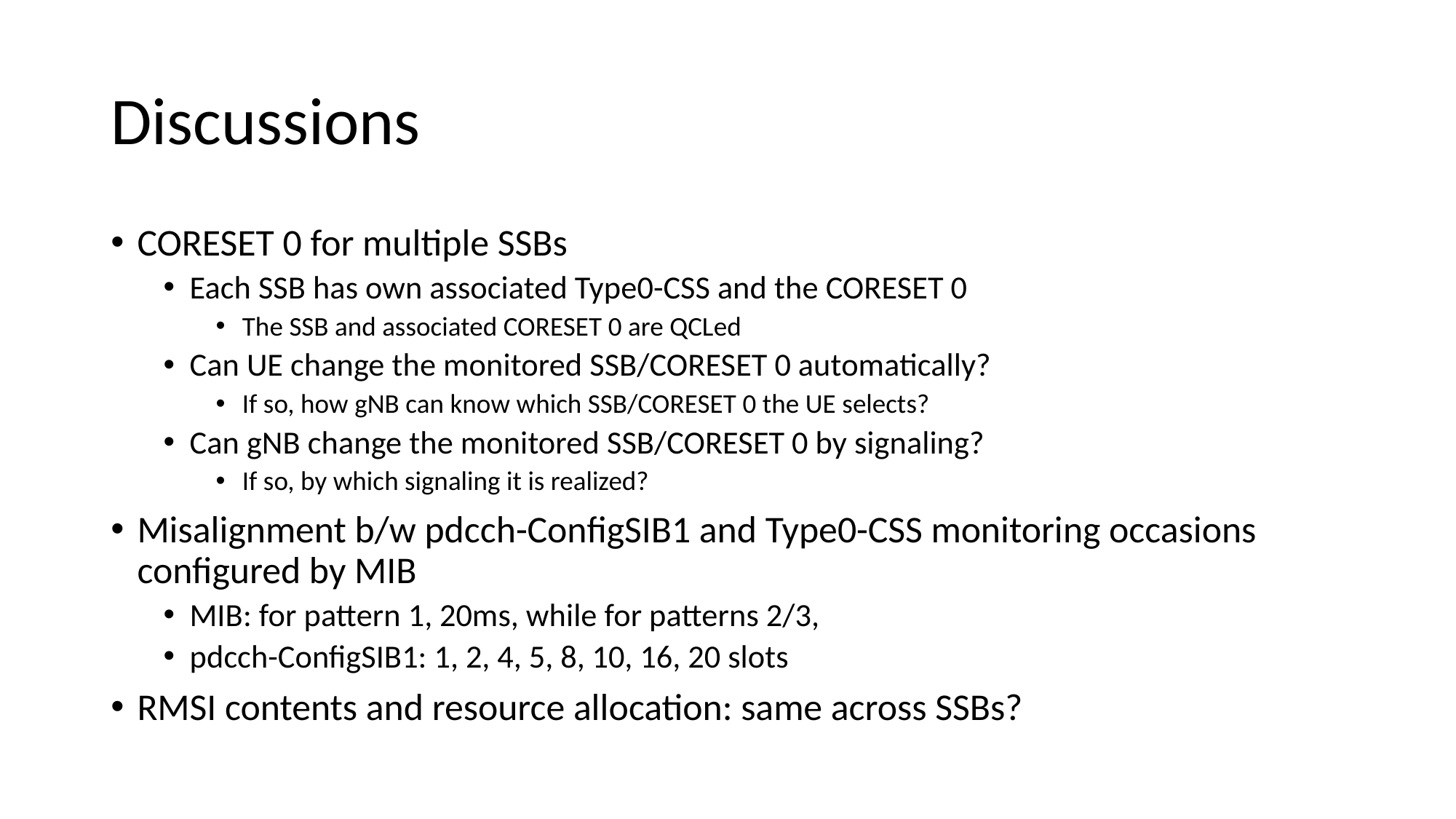

# Discussions
CORESET 0 for multiple SSBs
Each SSB has own associated Type0-CSS and the CORESET 0
The SSB and associated CORESET 0 are QCLed
Can UE change the monitored SSB/CORESET 0 automatically?
If so, how gNB can know which SSB/CORESET 0 the UE selects?
Can gNB change the monitored SSB/CORESET 0 by signaling?
If so, by which signaling it is realized?
Misalignment b/w pdcch-ConfigSIB1 and Type0-CSS monitoring occasions configured by MIB
MIB: for pattern 1, 20ms, while for patterns 2/3,
pdcch-ConfigSIB1: 1, 2, 4, 5, 8, 10, 16, 20 slots
RMSI contents and resource allocation: same across SSBs?